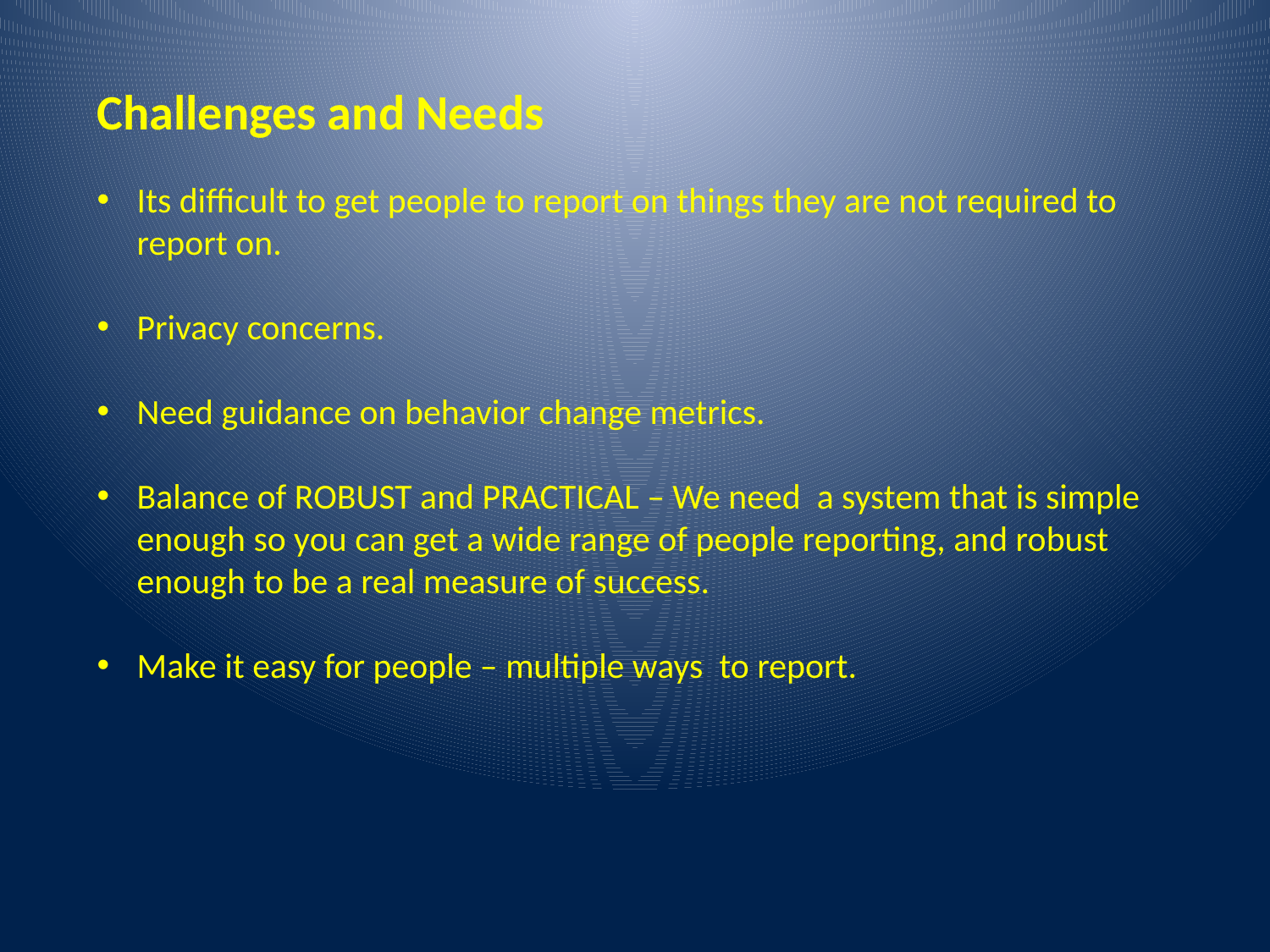

Challenges and Needs

Its difficult to get people to report on things they are not required to report on.

Privacy concerns.

Need guidance on behavior change metrics.

Balance of ROBUST and PRACTICAL – We need  a system that is simple enough so you can get a wide range of people reporting, and robust enough to be a real measure of success.

Make it easy for people – multiple ways  to report.